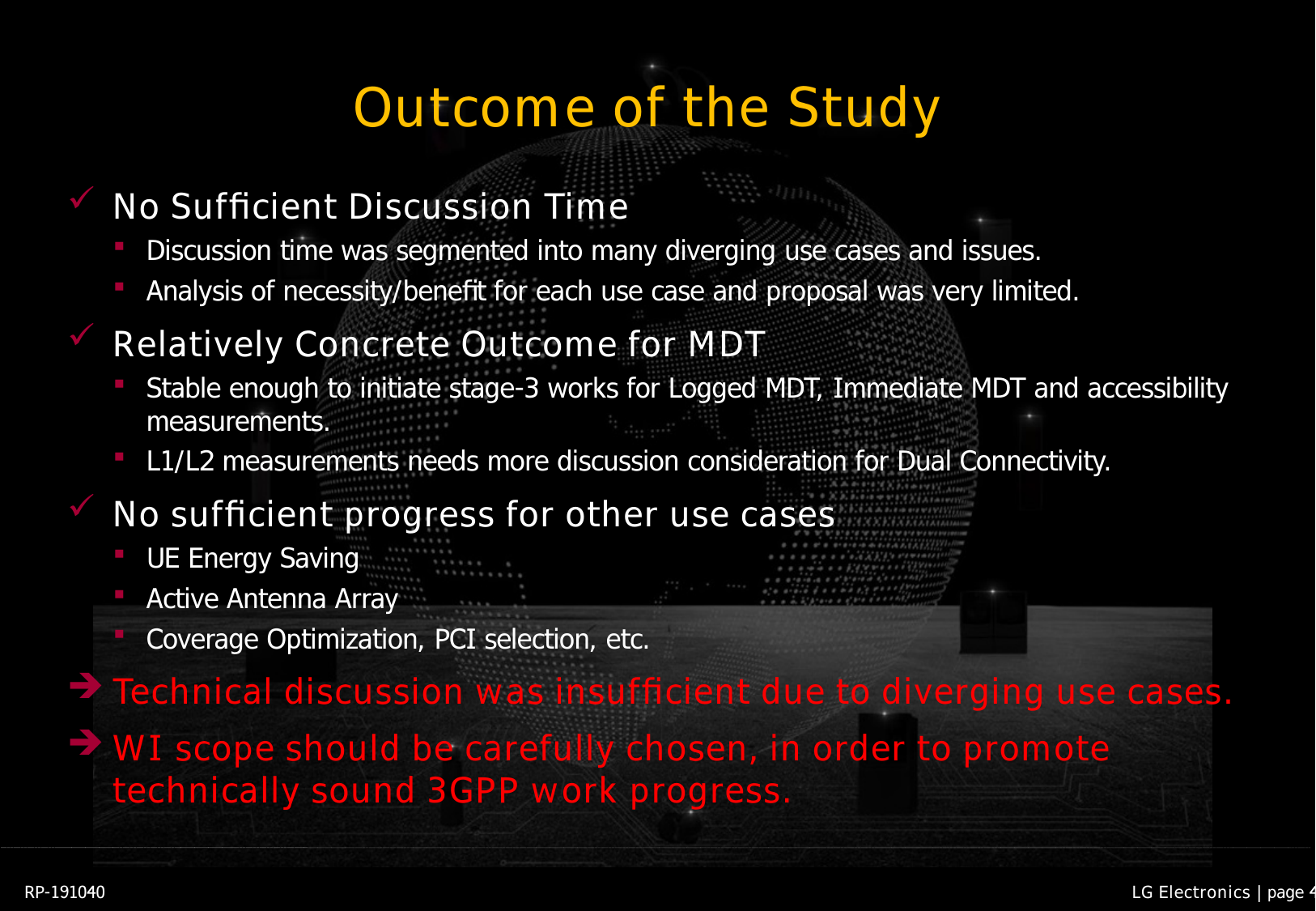

# Outcome of the Study
No Sufficient Discussion Time
Discussion time was segmented into many diverging use cases and issues.
Analysis of necessity/benefit for each use case and proposal was very limited.
Relatively Concrete Outcome for MDT
Stable enough to initiate stage-3 works for Logged MDT, Immediate MDT and accessibility measurements.
L1/L2 measurements needs more discussion consideration for Dual Connectivity.
No sufficient progress for other use cases
UE Energy Saving
Active Antenna Array
Coverage Optimization, PCI selection, etc.
Technical discussion was insufficient due to diverging use cases.
WI scope should be carefully chosen, in order to promote technically sound 3GPP work progress.